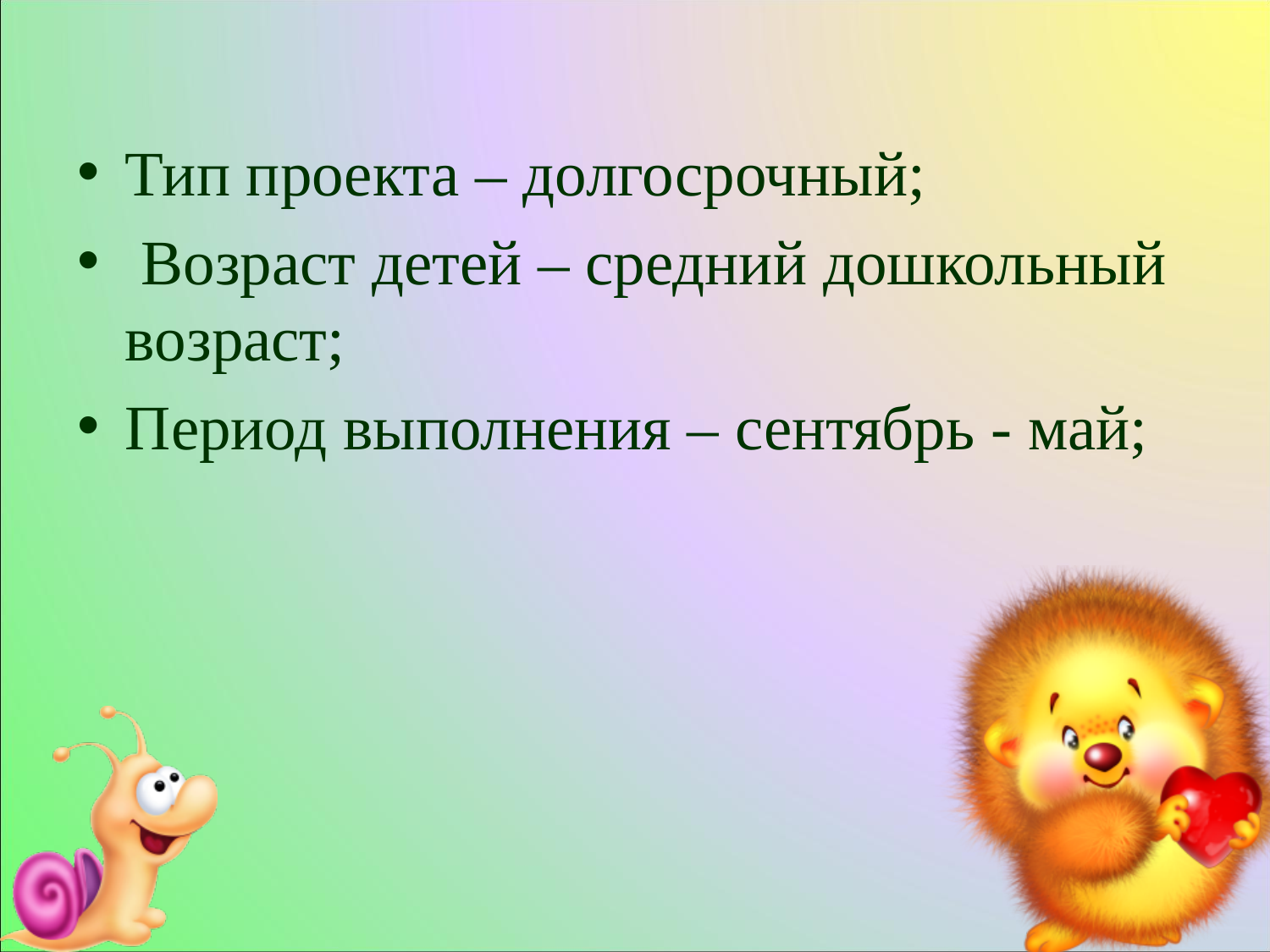

Тип проекта – долгосрочный;
 Возраст детей – средний дошкольный возраст;
Период выполнения – сентябрь - май;